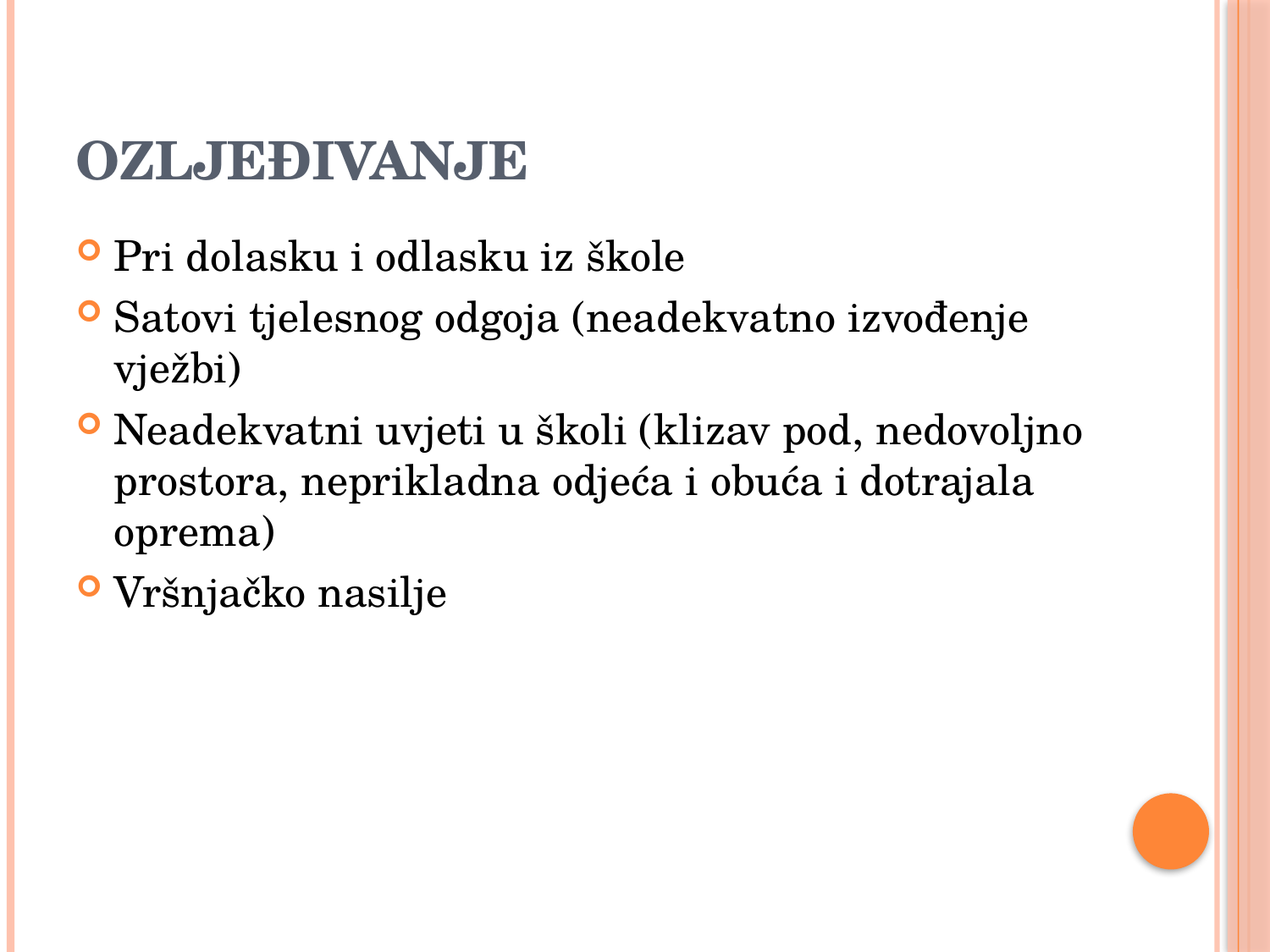

# Ozljeđivanje
Pri dolasku i odlasku iz škole
Satovi tjelesnog odgoja (neadekvatno izvođenje vježbi)
Neadekvatni uvjeti u školi (klizav pod, nedovoljno prostora, neprikladna odjeća i obuća i dotrajala oprema)
Vršnjačko nasilje